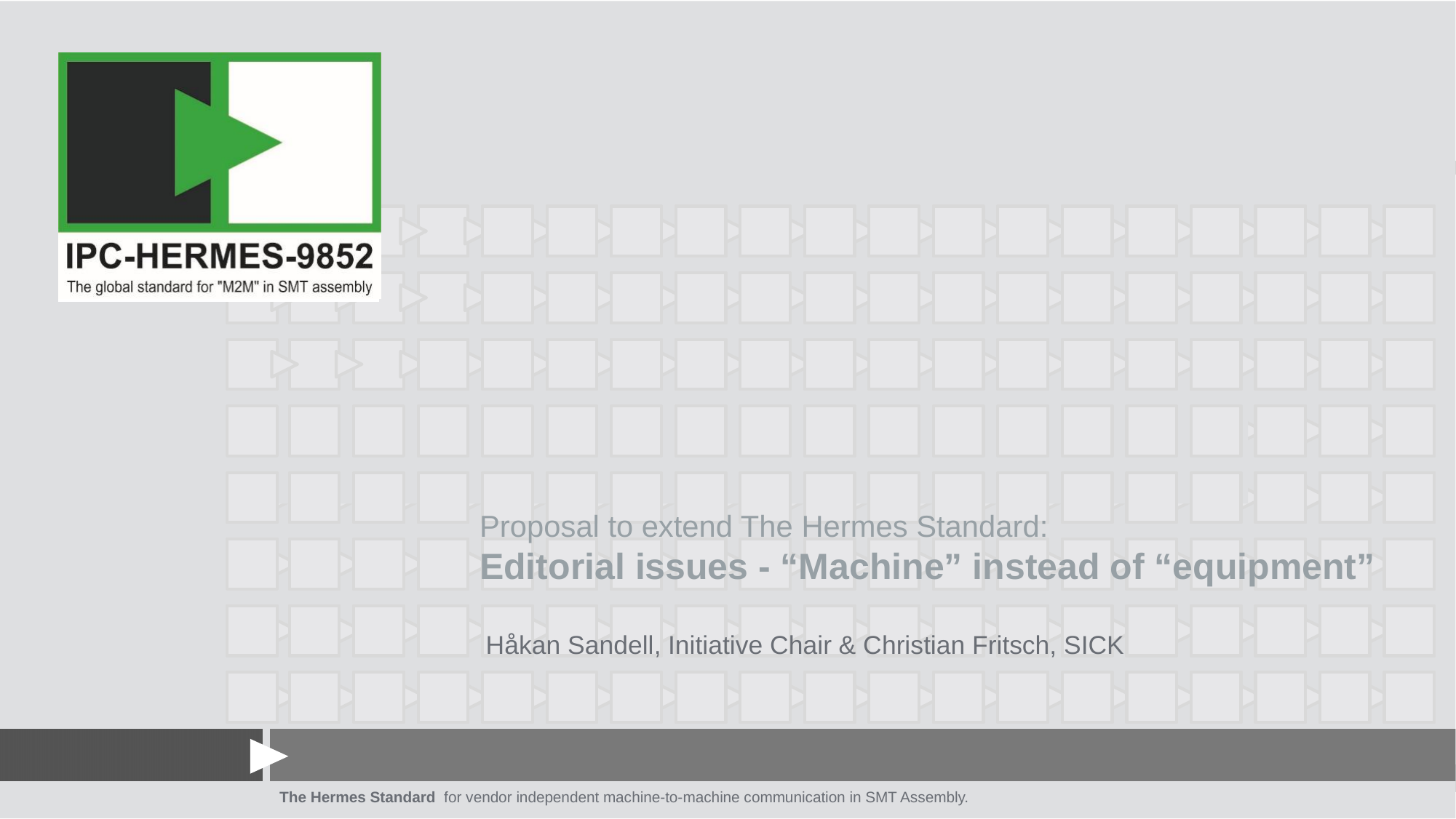

Our World becomes digital

Proposal to extend The Hermes Standard:
Editorial issues - “Machine” instead of “equipment”
Håkan Sandell, Initiative Chair & Christian Fritsch, SICK